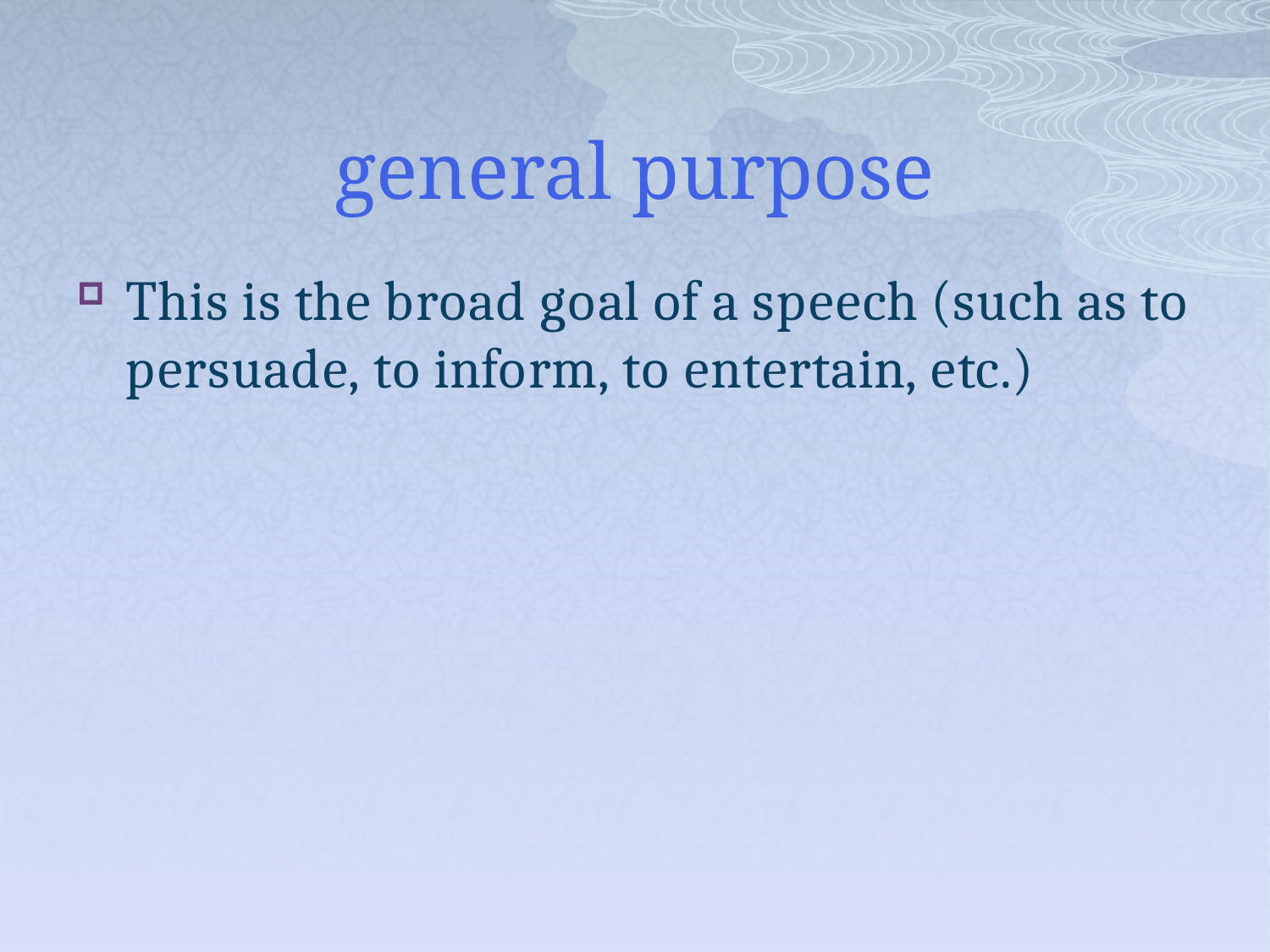

# general purpose
This is the broad goal of a speech (such as to persuade, to inform, to entertain, etc.)